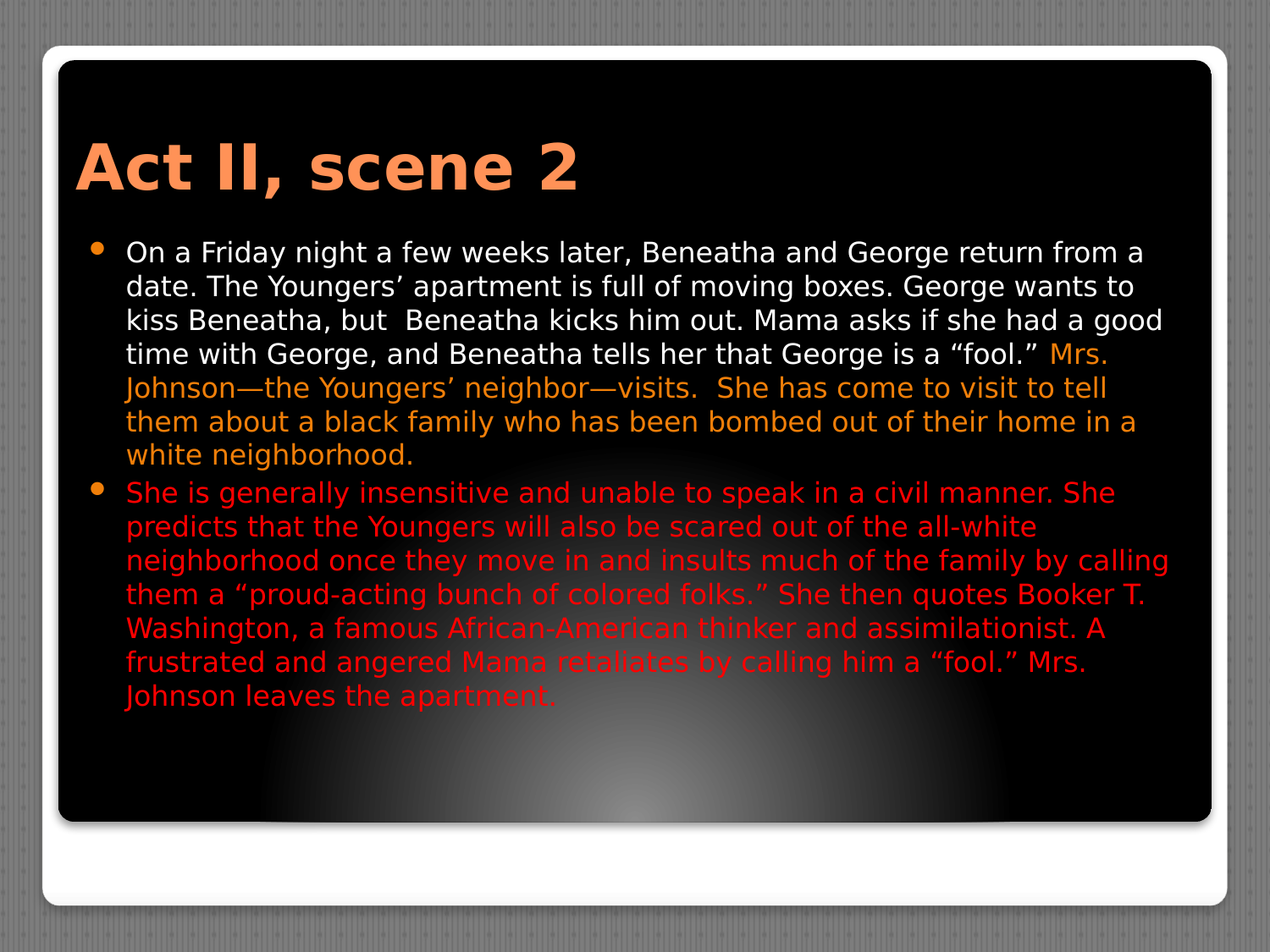

# Act II, scene 2
On a Friday night a few weeks later, Beneatha and George return from a date. The Youngers’ apartment is full of moving boxes. George wants to kiss Beneatha, but  Beneatha kicks him out. Mama asks if she had a good time with George, and Beneatha tells her that George is a “fool.” Mrs. Johnson—the Youngers’ neighbor—visits.  She has come to visit to tell them about a black family who has been bombed out of their home in a white neighborhood.
She is generally insensitive and unable to speak in a civil manner. She predicts that the Youngers will also be scared out of the all-white neighborhood once they move in and insults much of the family by calling them a “proud-acting bunch of colored folks.” She then quotes Booker T. Washington, a famous African-American thinker and assimilationist. A frustrated and angered Mama retaliates by calling him a “fool.” Mrs. Johnson leaves the apartment.